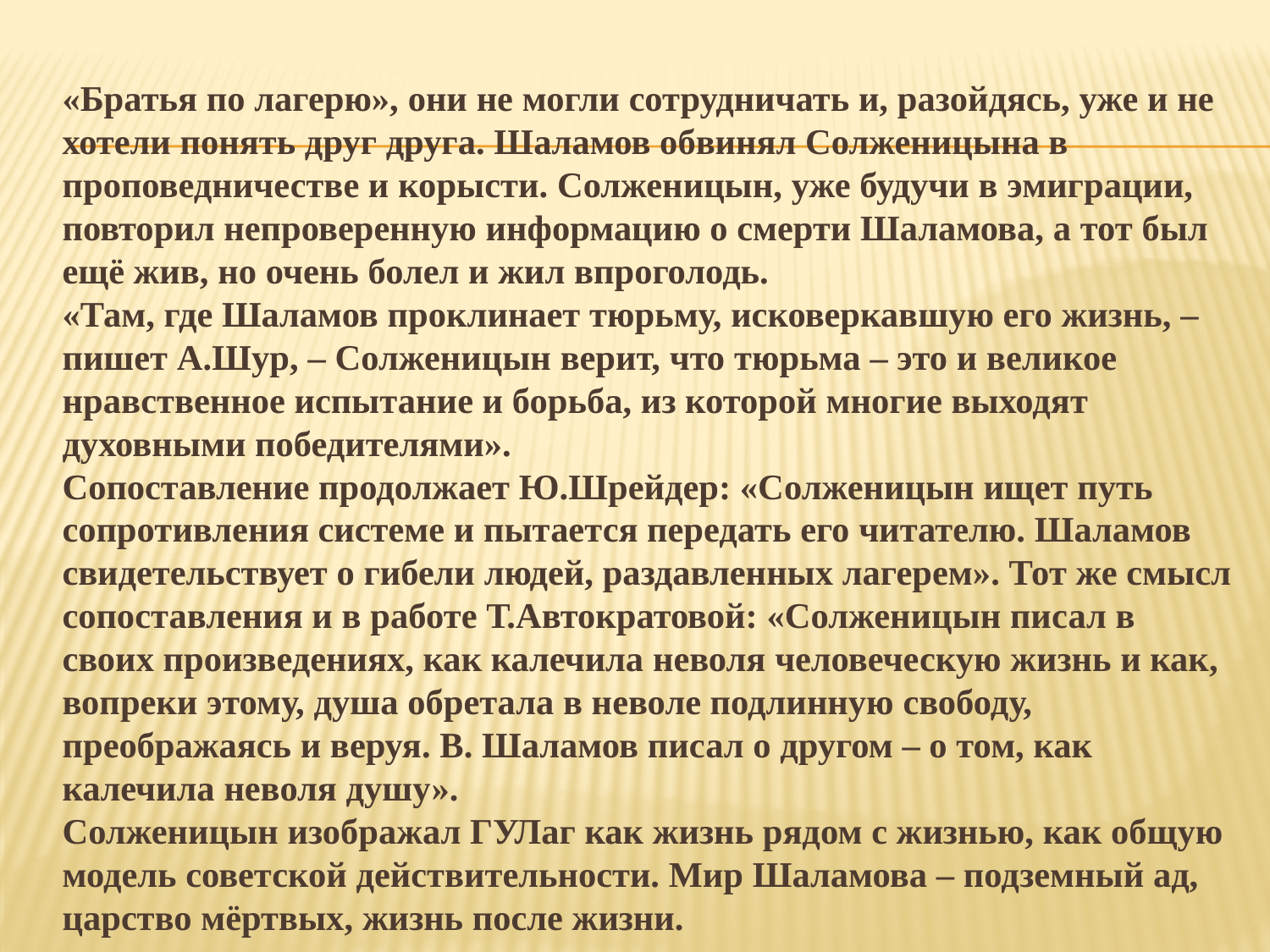

#
		«Братья по лагерю», они не могли сотрудничать и, разойдясь, уже и не хотели понять друг друга. Шаламов обвинял Солженицына в проповедничестве и корысти. Солженицын, уже будучи в эмиграции, повторил непроверенную информацию о смерти Шаламова, а тот был ещё жив, но очень болел и жил впроголодь.
	«Там, где Шаламов проклинает тюрьму, исковеркавшую его жизнь, – пишет А.Шур, – Солженицын верит, что тюрьма – это и великое нравственное испытание и борьба, из которой многие выходят духовными победителями».
Сопоставление продолжает Ю.Шрейдер: «Солженицын ищет путь сопротивления системе и пытается передать его читателю. Шаламов свидетельствует о гибели людей, раздавленных лагерем». Тот же смысл сопоставления и в работе Т.Автократовой: «Солженицын писал в своих произведениях, как калечила неволя человеческую жизнь и как, вопреки этому, душа обретала в неволе подлинную свободу, преображаясь и веруя. В. Шаламов писал о другом – о том, как калечила неволя душу».
	Солженицын изображал ГУЛаг как жизнь рядом с жизнью, как общую модель советской действительности. Мир Шаламова – подземный ад, царство мёртвых, жизнь после жизни.